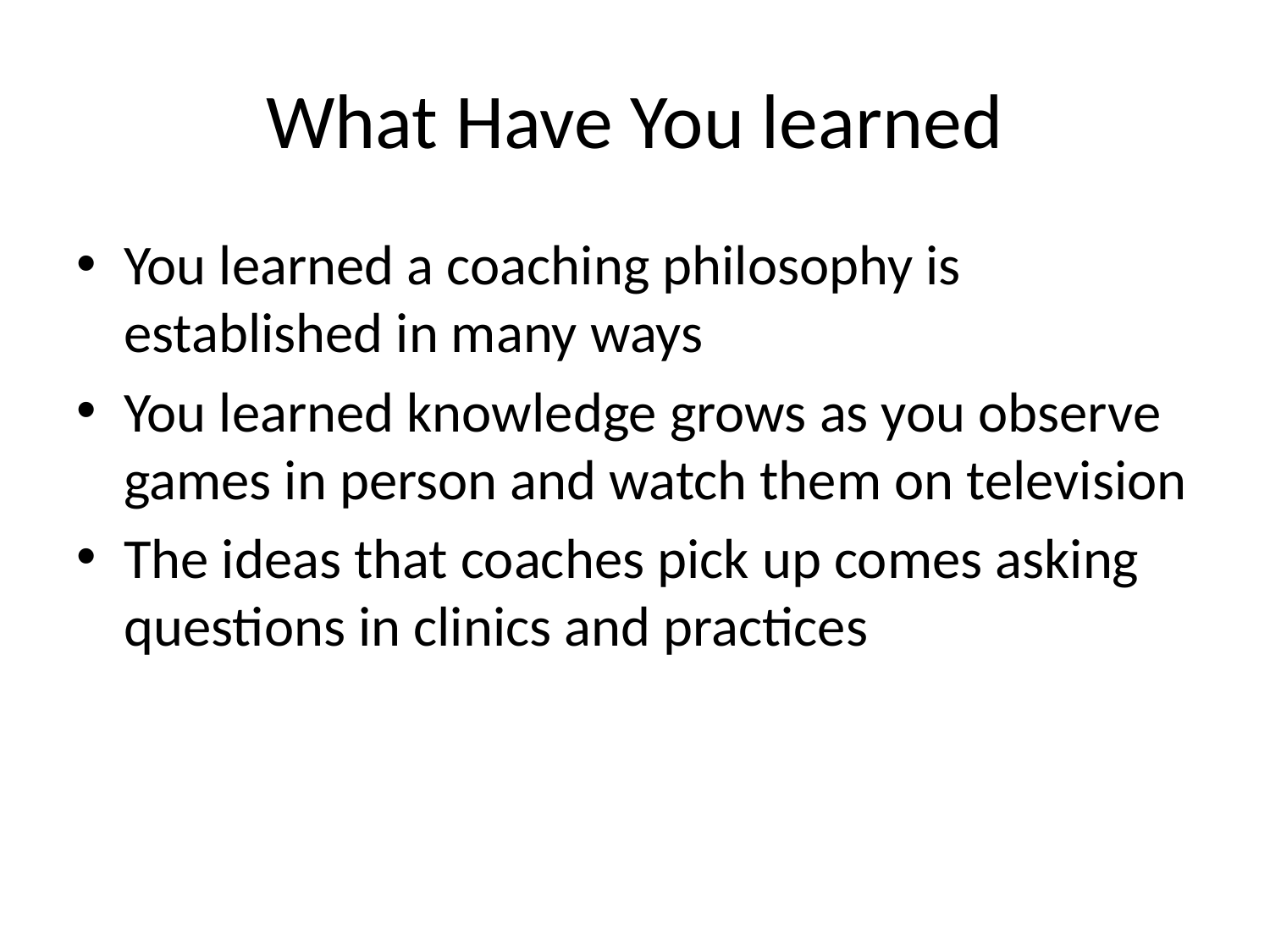

# What Have You learned
You learned a coaching philosophy is established in many ways
You learned knowledge grows as you observe games in person and watch them on television
The ideas that coaches pick up comes asking questions in clinics and practices